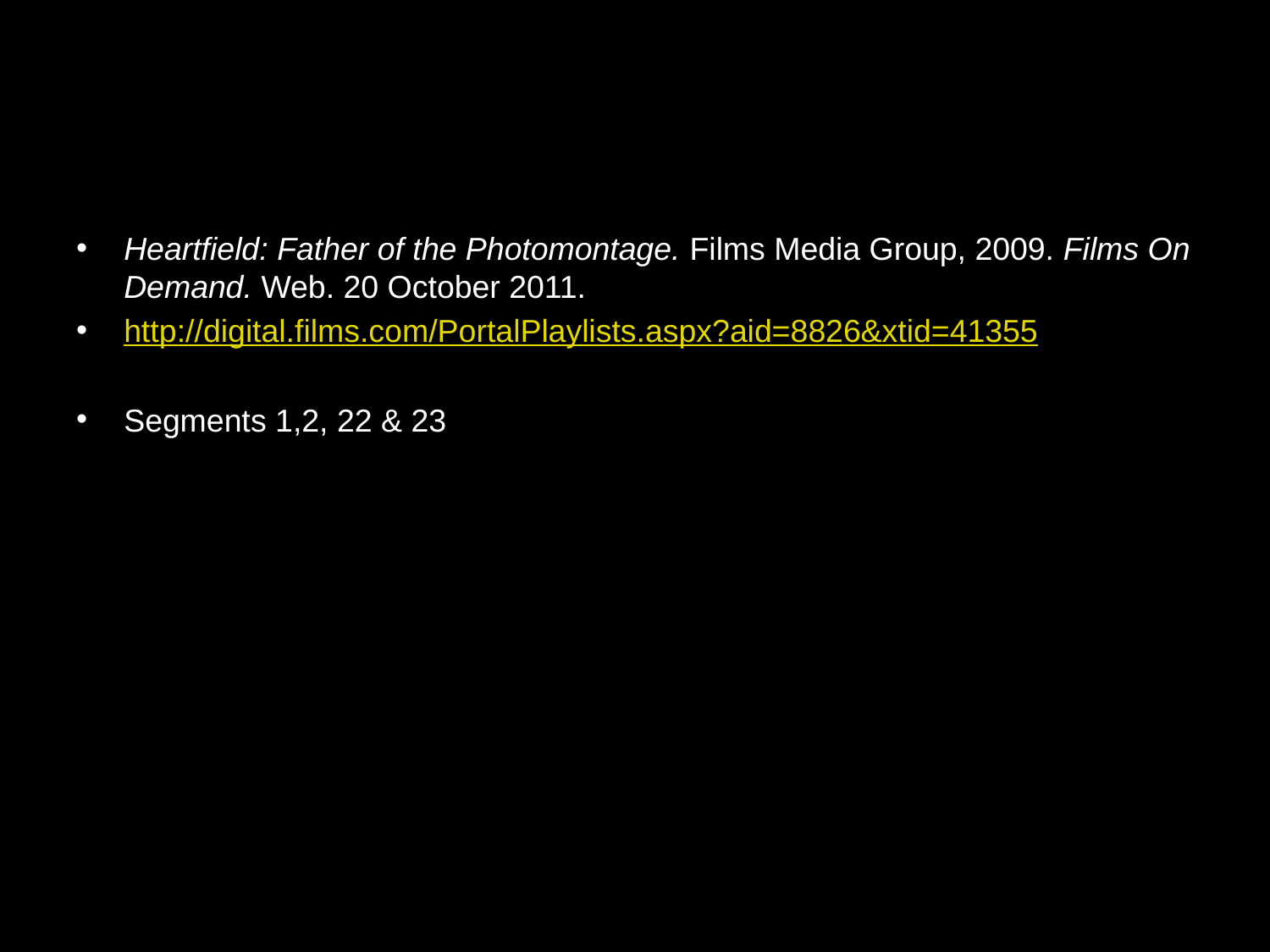

#
Heartfield: Father of the Photomontage. Films Media Group, 2009. Films On Demand. Web. 20 October 2011.
http://digital.films.com/PortalPlaylists.aspx?aid=8826&xtid=41355

Segments 1,2, 22 & 23